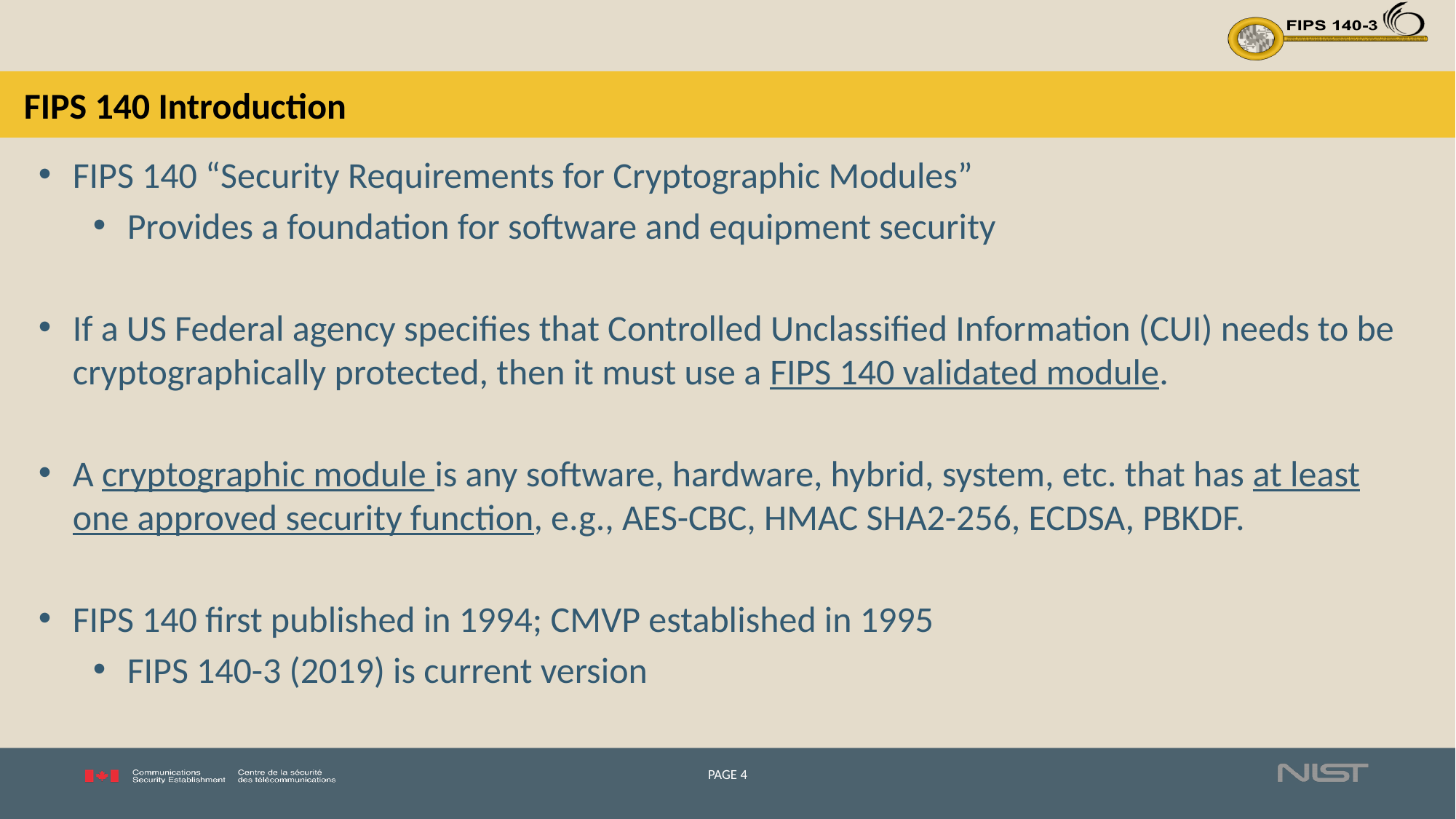

# FIPS 140 Introduction
FIPS 140 “Security Requirements for Cryptographic Modules”
Provides a foundation for software and equipment security

If a US Federal agency specifies that Controlled Unclassified Information (CUI) needs to be cryptographically protected, then it must use a FIPS 140 validated module.

A cryptographic module is any software, hardware, hybrid, system, etc. that has at least one approved security function, e.g., AES-CBC, HMAC SHA2-256, ECDSA, PBKDF.

FIPS 140 first published in 1994; CMVP established in 1995
FIPS 140-3 (2019) is current version